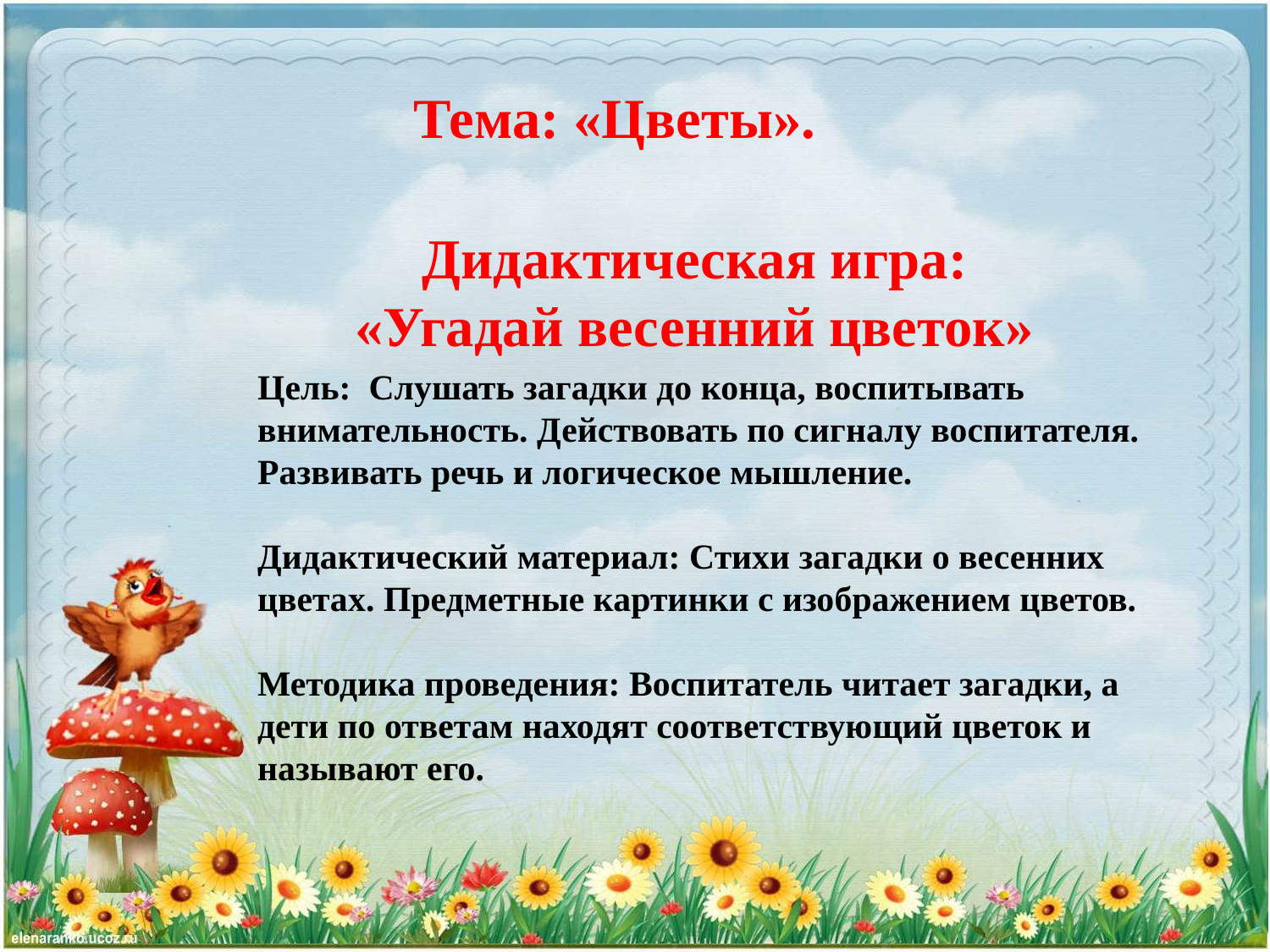

Тема: «Цветы».
Дидактическая игра: «Угадай весенний цветок»
Цель:  Слушать загадки до конца, воспитывать внимательность. Действовать по сигналу воспитателя. Развивать речь и логическое мышление.

Дидактический материал: Стихи загадки о весенних цветах. Предметные картинки с изображением цветов.

Методика проведения: Воспитатель читает загадки, а дети по ответам находят соответствующий цветок и называют его.